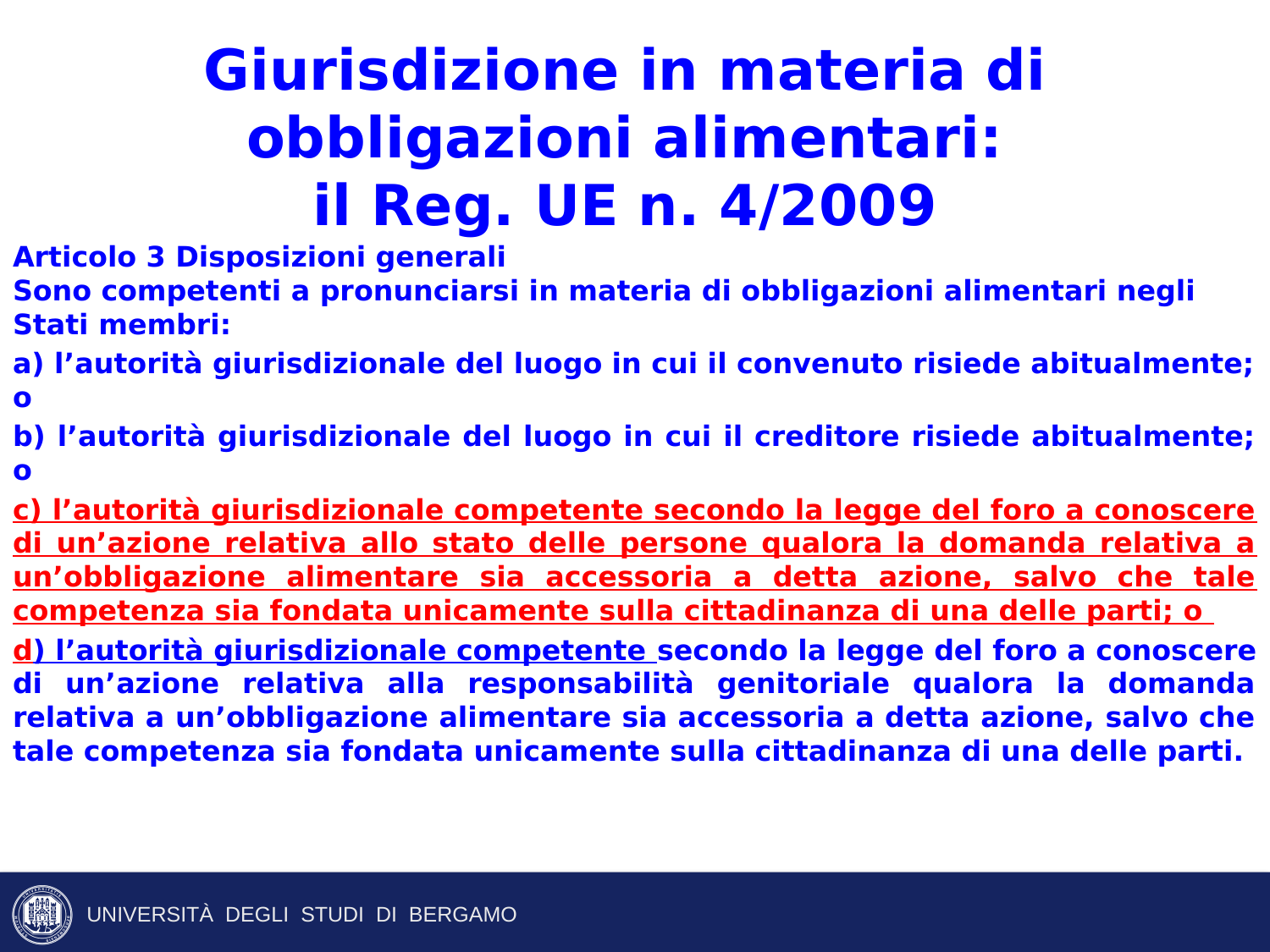

# Giurisdizione in materia di obbligazioni alimentari: il Reg. UE n. 4/2009
Articolo 3 Disposizioni generali
Sono competenti a pronunciarsi in materia di obbligazioni alimentari negli Stati membri:
a) l’autorità giurisdizionale del luogo in cui il convenuto risiede abitualmente; o
b) l’autorità giurisdizionale del luogo in cui il creditore risiede abitualmente; o
c) l’autorità giurisdizionale competente secondo la legge del foro a conoscere di un’azione relativa allo stato delle persone qualora la domanda relativa a un’obbligazione alimentare sia accessoria a detta azione, salvo che tale competenza sia fondata unicamente sulla cittadinanza di una delle parti; o
d) l’autorità giurisdizionale competente secondo la legge del foro a conoscere di un’azione relativa alla responsabilità genitoriale qualora la domanda relativa a un’obbligazione alimentare sia accessoria a detta azione, salvo che tale competenza sia fondata unicamente sulla cittadinanza di una delle parti.